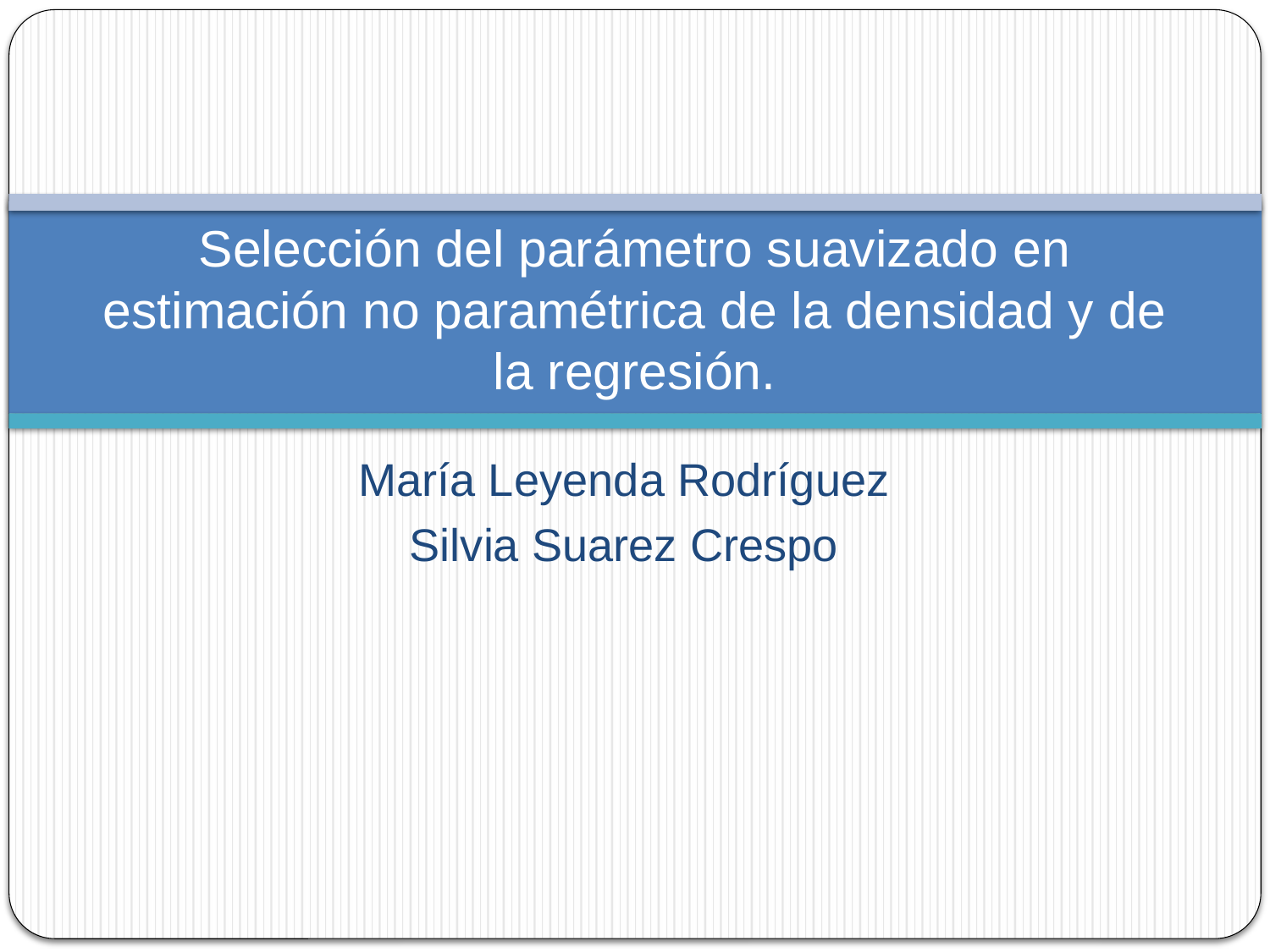

# Selección del parámetro suavizado en estimación no paramétrica de la densidad y de la regresión.
María Leyenda Rodríguez
Silvia Suarez Crespo